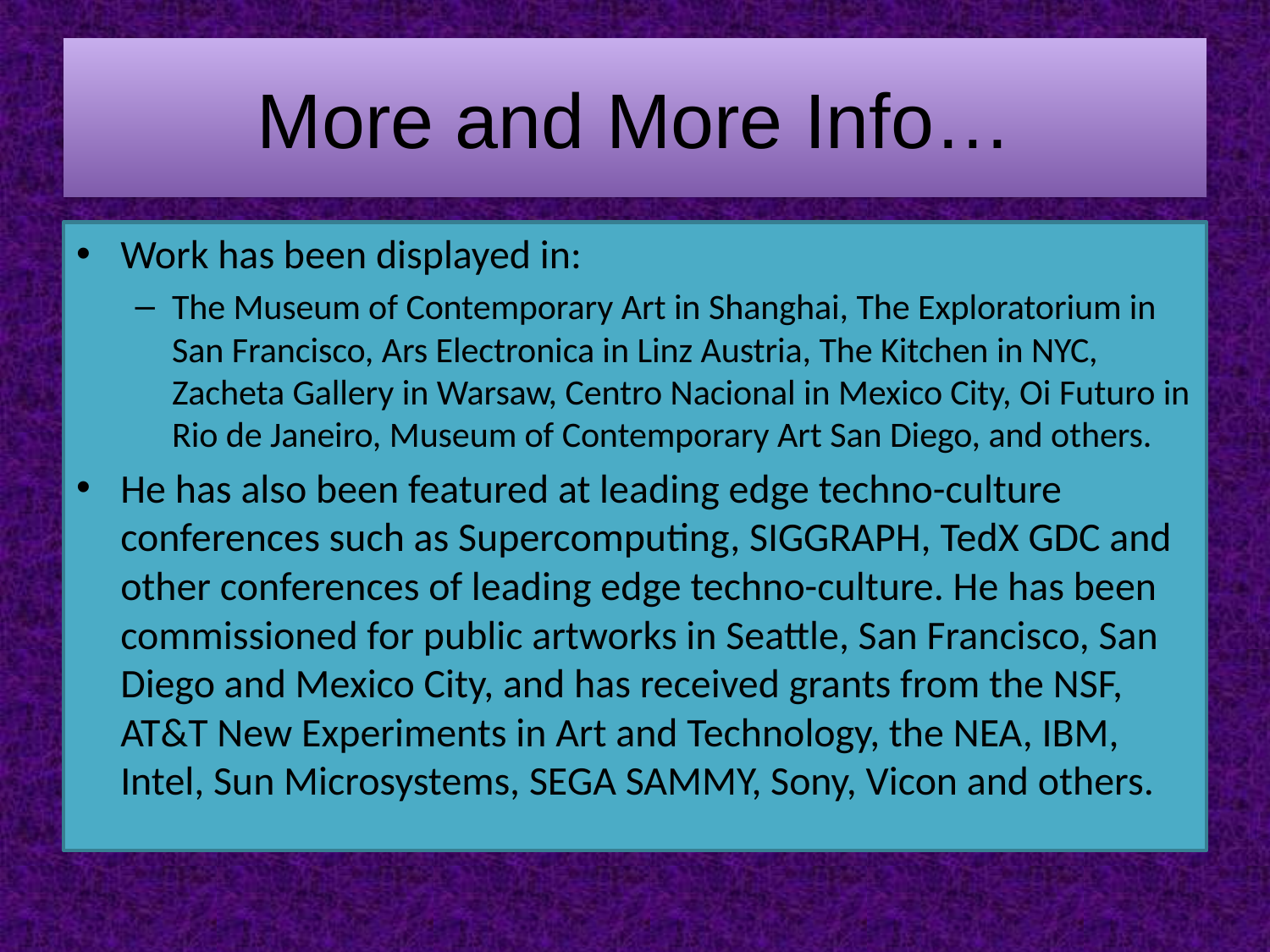

# More and More Info…
Work has been displayed in:
The Museum of Contemporary Art in Shanghai, The Exploratorium in San Francisco, Ars Electronica in Linz Austria, The Kitchen in NYC, Zacheta Gallery in Warsaw, Centro Nacional in Mexico City, Oi Futuro in Rio de Janeiro, Museum of Contemporary Art San Diego, and others.
He has also been featured at leading edge techno-culture conferences such as Supercomputing, SIGGRAPH, TedX GDC and other conferences of leading edge techno-culture. He has been commissioned for public artworks in Seattle, San Francisco, San Diego and Mexico City, and has received grants from the NSF, AT&T New Experiments in Art and Technology, the NEA, IBM, Intel, Sun Microsystems, SEGA SAMMY, Sony, Vicon and others.